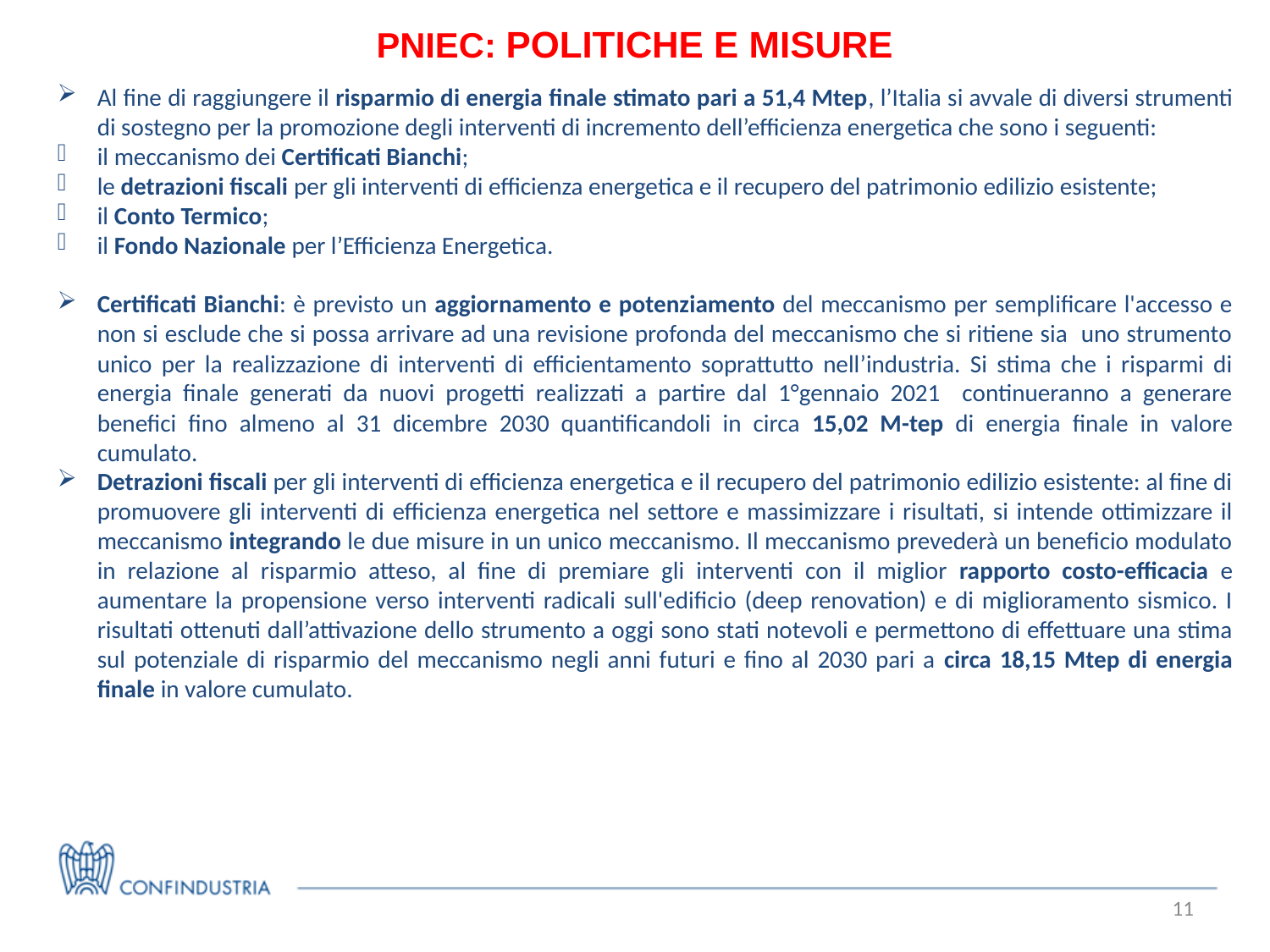

PNIEC: POLITICHE E MISURE
Al fine di raggiungere il risparmio di energia finale stimato pari a 51,4 Mtep, l’Italia si avvale di diversi strumenti di sostegno per la promozione degli interventi di incremento dell’efficienza energetica che sono i seguenti:
il meccanismo dei Certificati Bianchi;
le detrazioni fiscali per gli interventi di efficienza energetica e il recupero del patrimonio edilizio esistente;
il Conto Termico;
il Fondo Nazionale per l’Efficienza Energetica.

Certificati Bianchi: è previsto un aggiornamento e potenziamento del meccanismo per semplificare l'accesso e non si esclude che si possa arrivare ad una revisione profonda del meccanismo che si ritiene sia  uno strumento unico per la realizzazione di interventi di efficientamento soprattutto nell’industria. Si stima che i risparmi di energia finale generati da nuovi progetti realizzati a partire dal 1°gennaio 2021  continueranno a generare benefici fino almeno al 31 dicembre 2030 quantificandoli in circa 15,02 M-tep di energia finale in valore cumulato.
Detrazioni fiscali per gli interventi di efficienza energetica e il recupero del patrimonio edilizio esistente: al fine di promuovere gli interventi di efficienza energetica nel settore e massimizzare i risultati, si intende ottimizzare il meccanismo integrando le due misure in un unico meccanismo. Il meccanismo prevederà un beneficio modulato in relazione al risparmio atteso, al fine di premiare gli interventi con il miglior rapporto costo-efficacia e aumentare la propensione verso interventi radicali sull'edificio (deep renovation) e di miglioramento sismico. I risultati ottenuti dall’attivazione dello strumento a oggi sono stati notevoli e permettono di effettuare una stima sul potenziale di risparmio del meccanismo negli anni futuri e fino al 2030 pari a circa 18,15 Mtep di energia finale in valore cumulato.

11